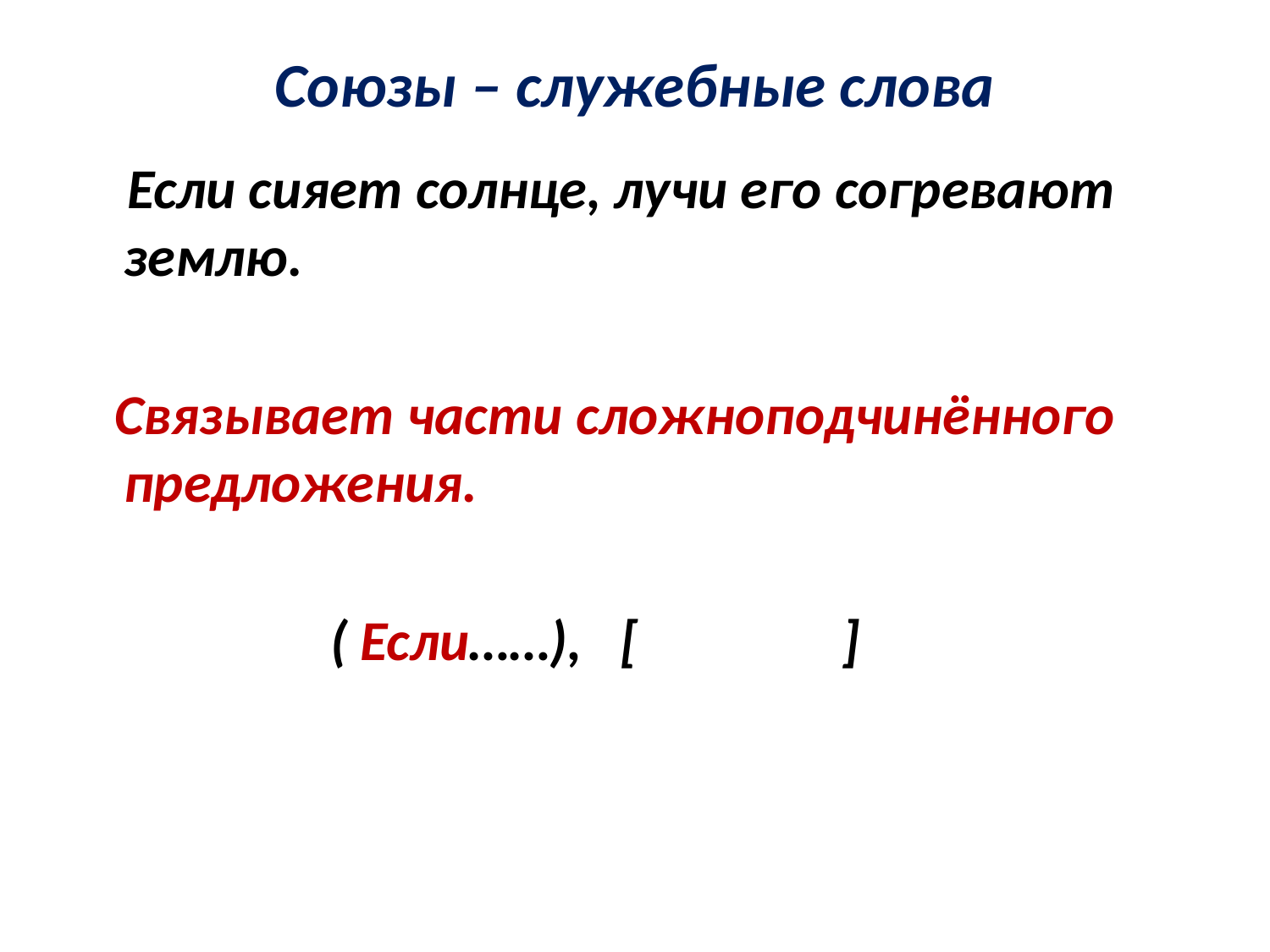

# Союзы – служебные слова
    Если сияет солнце, лучи его согревают землю.

   Связывает части сложноподчинённого предложения.

                    ( Если……),   [                ]